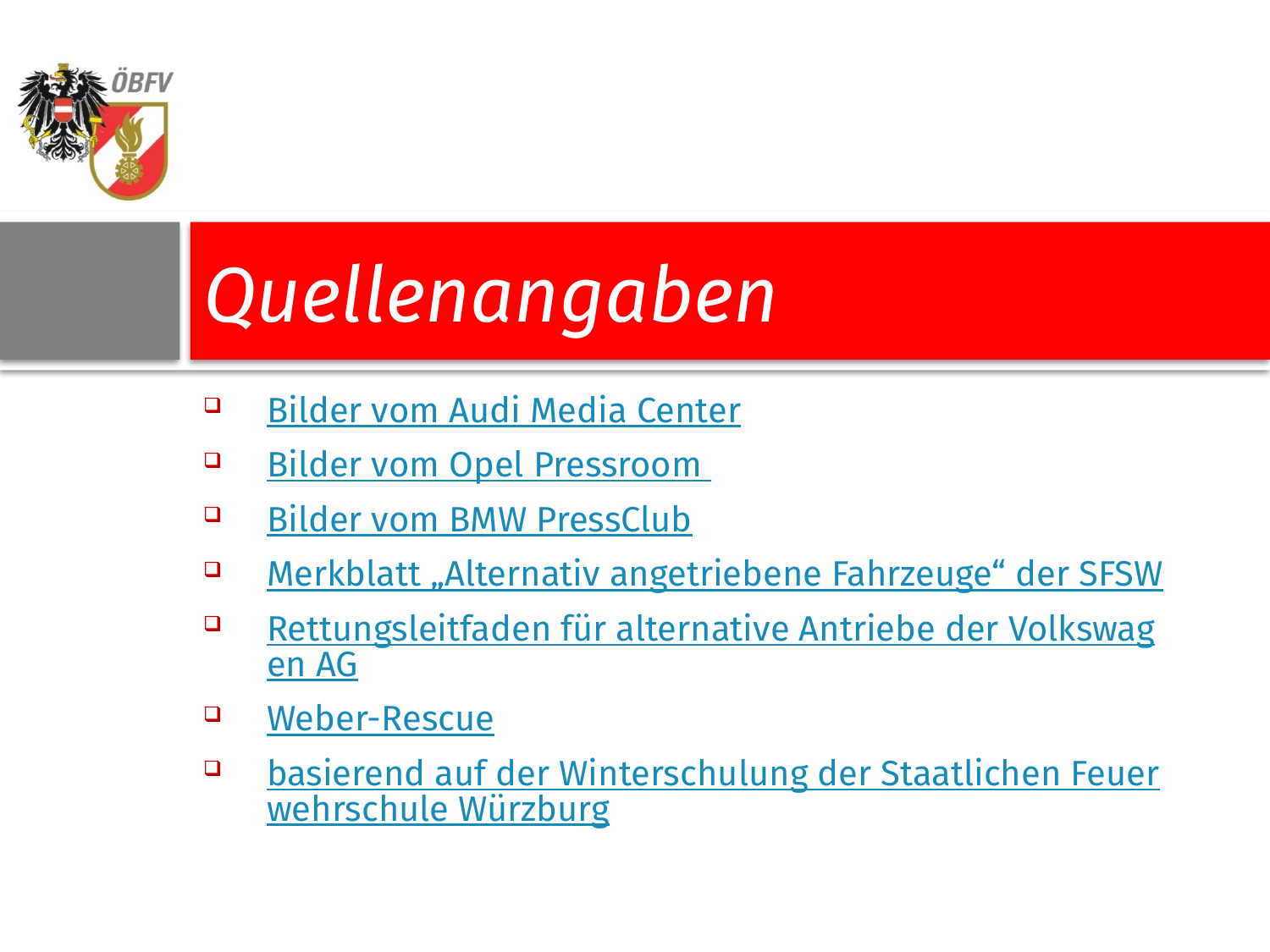

# Quellenangaben
Bilder vom Audi Media Center
Bilder vom Opel Pressroom
Bilder vom BMW PressClub
Merkblatt „Alternativ angetriebene Fahrzeuge“ der SFSW
Rettungsleitfaden für alternative Antriebe der Volkswagen AG
Weber-Rescue
basierend auf der Winterschulung der Staatlichen Feuerwehrschule Würzburg